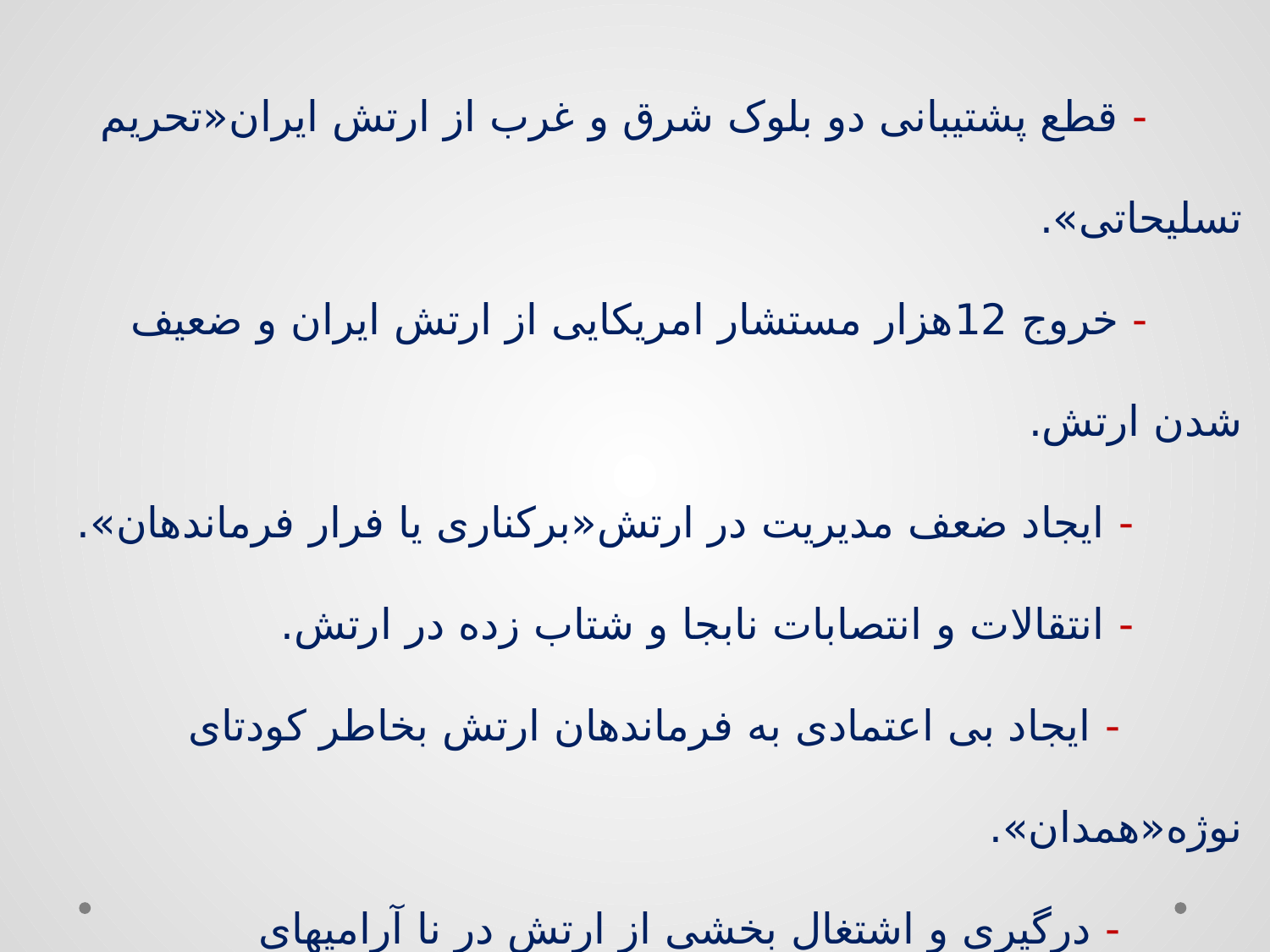

- قطع پشتیبانی دو بلوک شرق و غرب از ارتش ایران«تحریم تسلیحاتی».
       - خروج 12هزار مستشار امریکایی از ارتش ایران و ضعیف شدن ارتش.
        - ایجاد ضعف مدیریت در ارتش«برکناری یا فرار فرماندهان».
        - انتقالات و انتصابات نابجا و شتاب زده در ارتش.
         - ایجاد بی اعتمادی به فرماندهان ارتش بخاطر کودتای نوژه«همدان».
         - درگیری و اشتغال بخشی از ارتش در نا آرامیهای داخلی«مثل کردستان».
         - آمادگی و برنامه ریزی ارتش عراق برای حمله(تهاجم)به ایران.
         - فرصت طلبی صدام حسین«رییس جمهور وقت عراق».